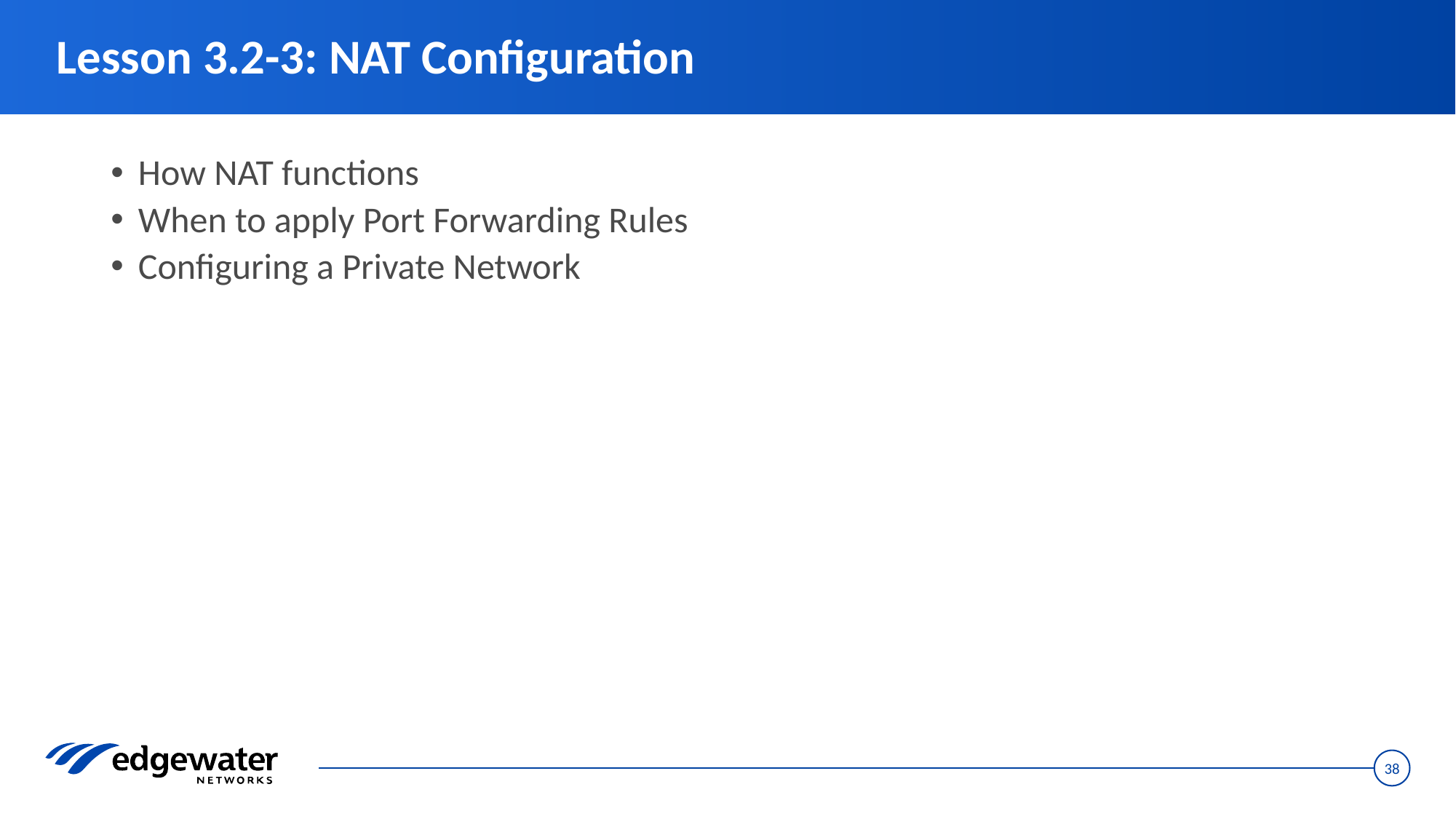

# Lesson 3.2-3: NAT Configuration
How NAT functions
When to apply Port Forwarding Rules
Configuring a Private Network